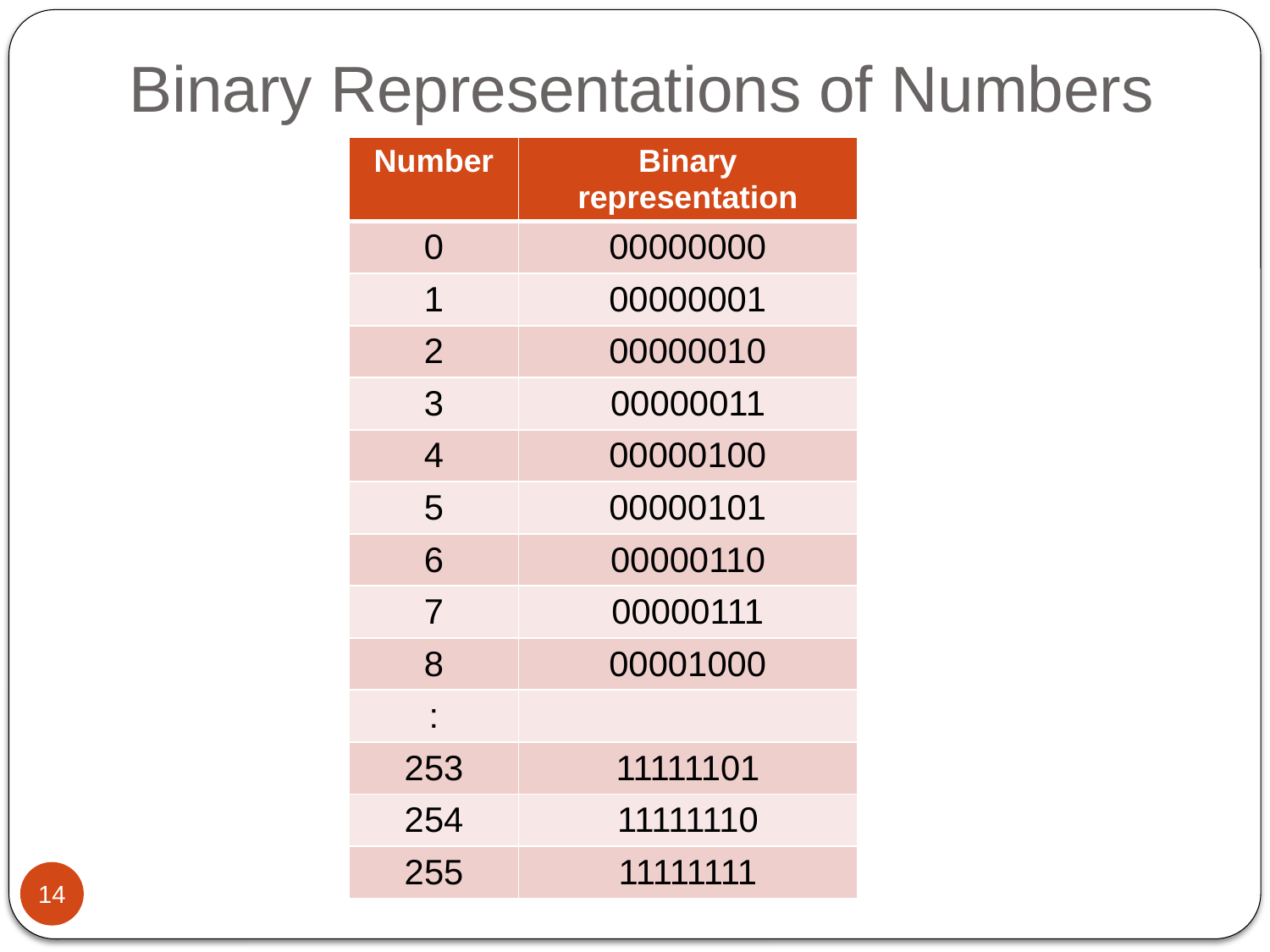

# Binary Representations of Numbers
| Number | Binary representation |
| --- | --- |
| 0 | 00000000 |
| 1 | 00000001 |
| 2 | 00000010 |
| 3 | 00000011 |
| 4 | 00000100 |
| 5 | 00000101 |
| 6 | 00000110 |
| 7 | 00000111 |
| 8 | 00001000 |
| : |  |
| 253 | 11111101 |
| 254 | 11111110 |
| 255 | 11111111 |
14